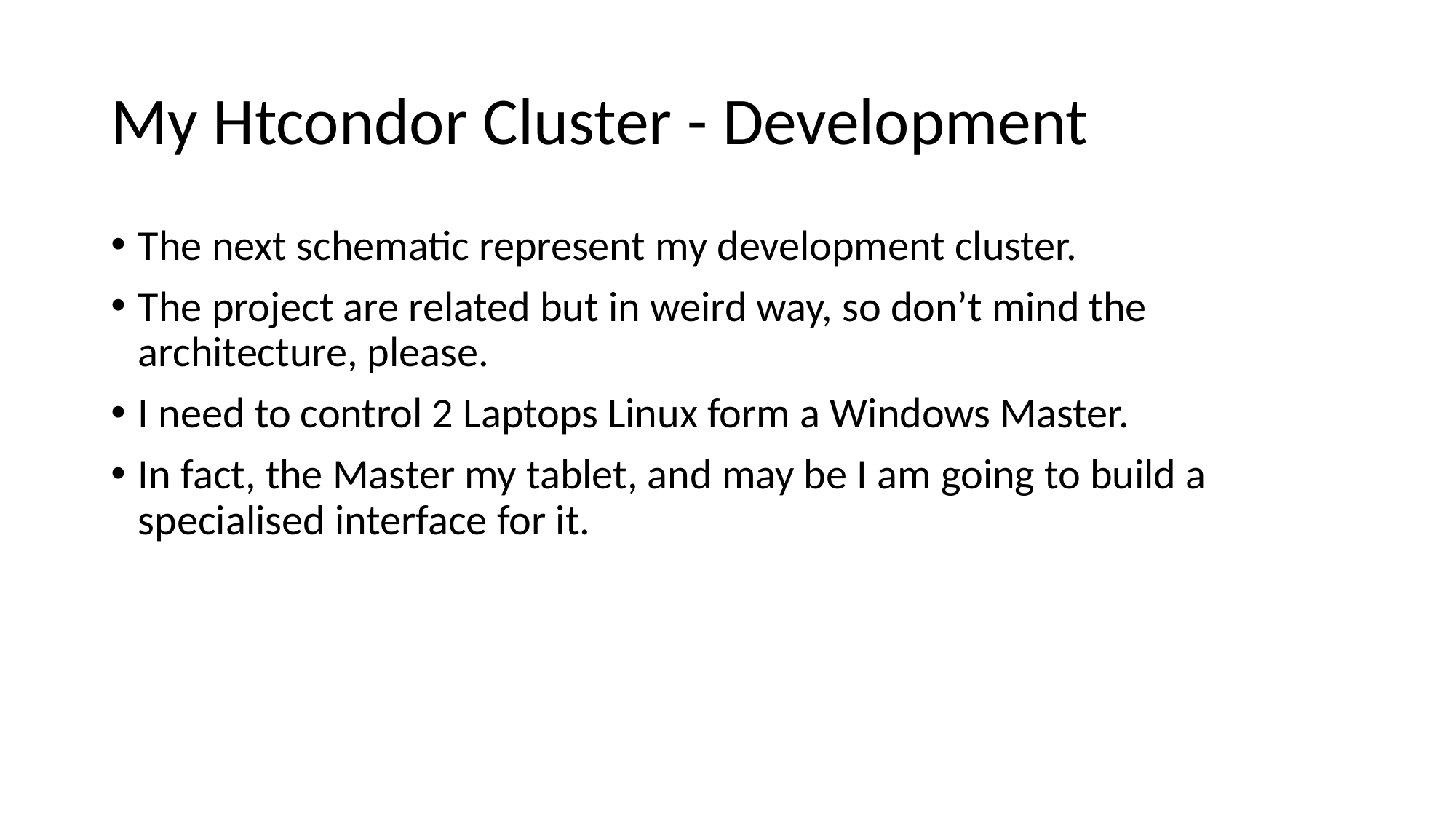

# My Htcondor Cluster - Development
The next schematic represent my development cluster.
The project are related but in weird way, so don’t mind the architecture, please.
I need to control 2 Laptops Linux form a Windows Master.
In fact, the Master my tablet, and may be I am going to build a specialised interface for it.